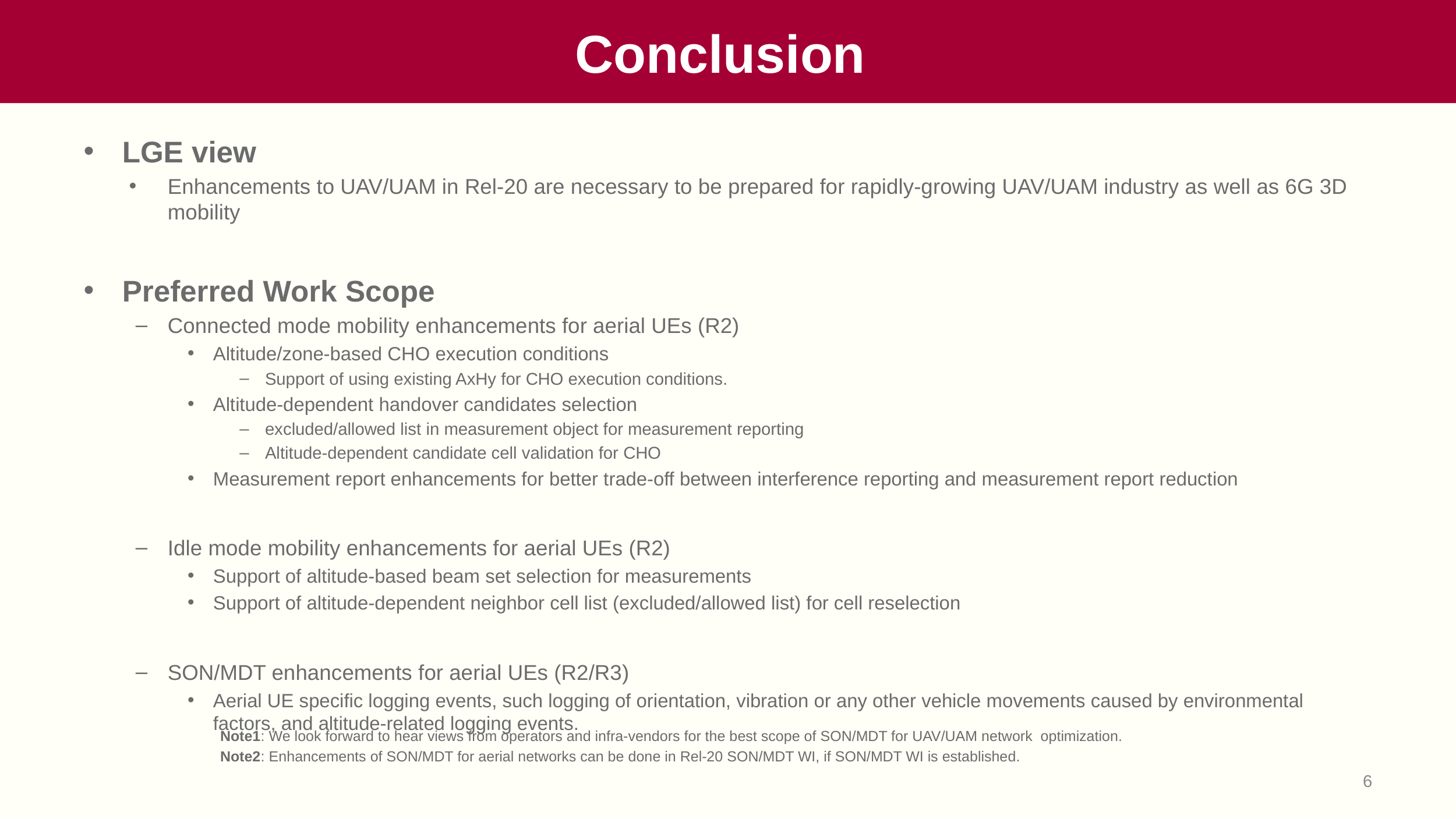

# Conclusion
LGE view
Enhancements to UAV/UAM in Rel-20 are necessary to be prepared for rapidly-growing UAV/UAM industry as well as 6G 3D mobility

Preferred Work Scope
Connected mode mobility enhancements for aerial UEs (R2)
Altitude/zone-based CHO execution conditions
Support of using existing AxHy for CHO execution conditions.
Altitude-dependent handover candidates selection
excluded/allowed list in measurement object for measurement reporting
Altitude-dependent candidate cell validation for CHO
Measurement report enhancements for better trade-off between interference reporting and measurement report reduction

Idle mode mobility enhancements for aerial UEs (R2)
Support of altitude-based beam set selection for measurements
Support of altitude-dependent neighbor cell list (excluded/allowed list) for cell reselection

SON/MDT enhancements for aerial UEs (R2/R3)
Aerial UE specific logging events, such logging of orientation, vibration or any other vehicle movements caused by environmental factors, and altitude-related logging events.

Note1: We look forward to hear views from operators and infra-vendors for the best scope of SON/MDT for UAV/UAM network  optimization.
Note2: Enhancements of SON/MDT for aerial networks can be done in Rel-20 SON/MDT WI, if SON/MDT WI is established.
6